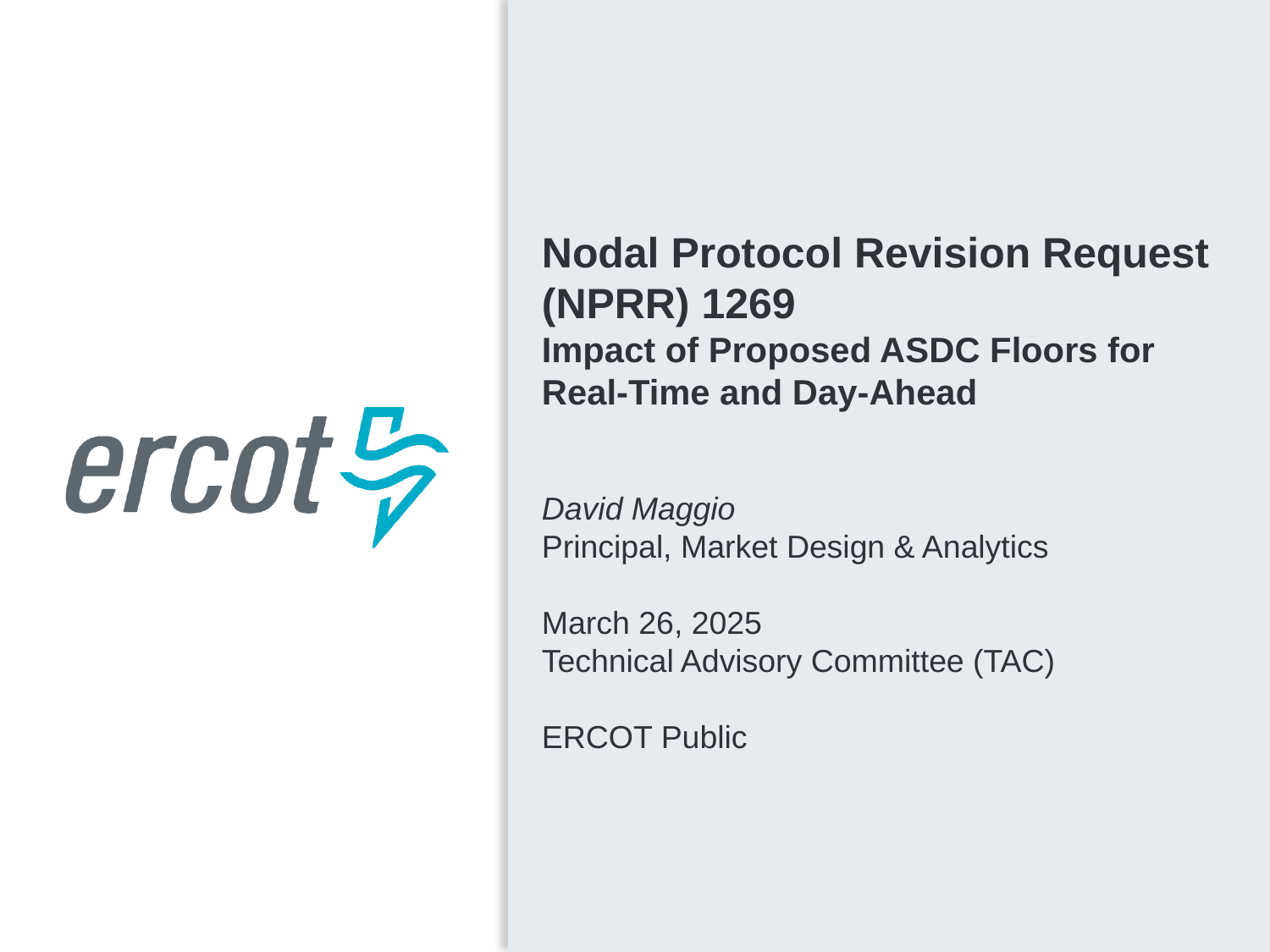

Nodal Protocol Revision Request (NPRR) 1269
Impact of Proposed ASDC Floors for Real-Time and Day-Ahead

David Maggio
Principal, Market Design & Analytics

March 26, 2025
Technical Advisory Committee (TAC)

ERCOT Public